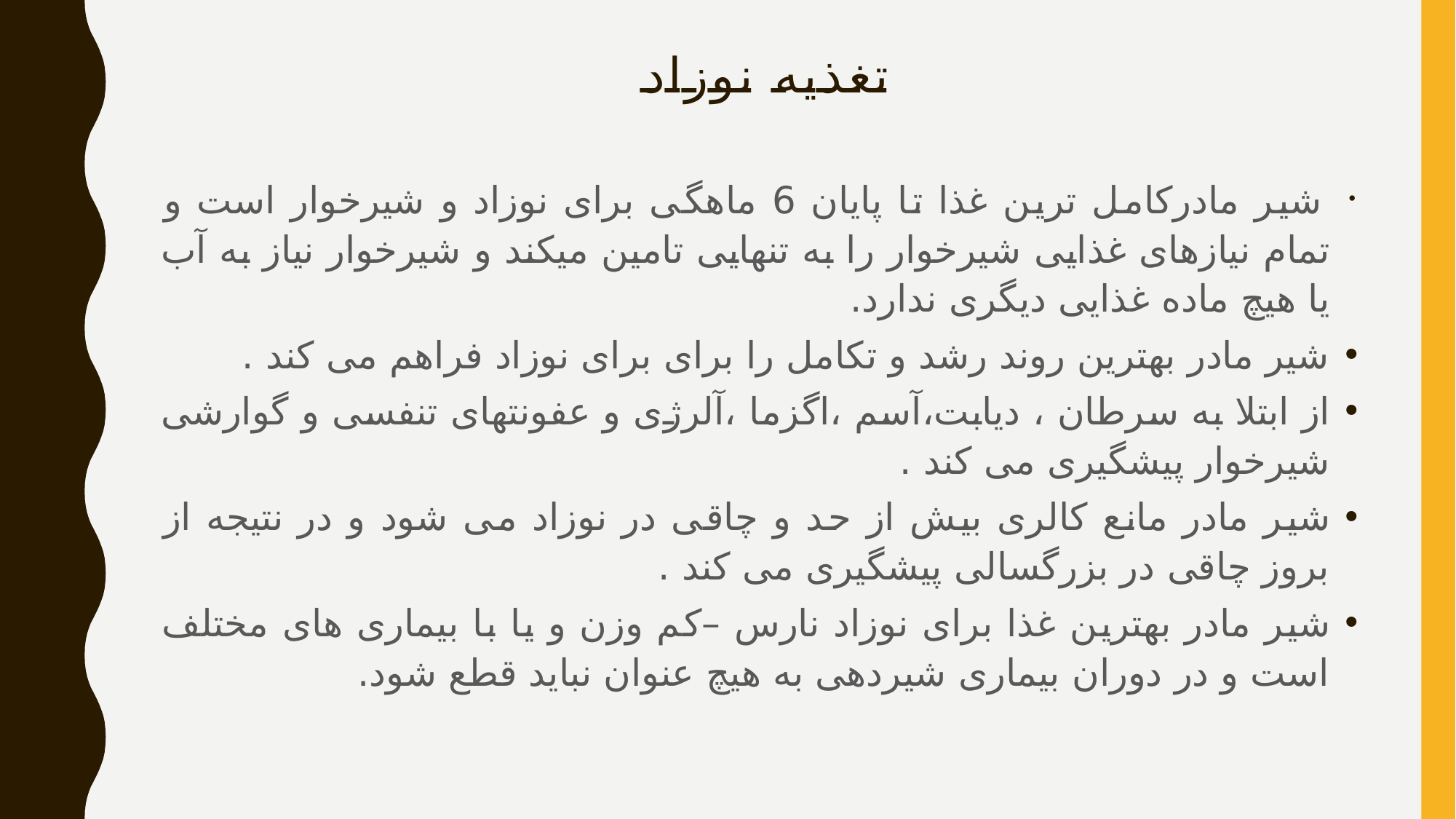

# تغذیه نوزاد
 شیر مادرکامل ترین غذا تا پایان 6 ماهگی برای نوزاد و شیرخوار است و تمام نیازهای غذایی شیرخوار را به تنهایی تامین میکند و شیرخوار نیاز به آب یا هیچ ماده غذایی دیگری ندارد.
شیر مادر بهترین روند رشد و تکامل را برای برای نوزاد فراهم می کند .
از ابتلا به سرطان ، دیابت،آسم ،اگزما ،آلرژی و عفونتهای تنفسی و گوارشی شیرخوار پیشگیری می کند .
شیر مادر مانع کالری بیش از حد و چاقی در نوزاد می شود و در نتیجه از بروز چاقی در بزرگسالی پیشگیری می کند .
شیر مادر بهترین غذا برای نوزاد نارس –کم وزن و یا با بیماری های مختلف است و در دوران بیماری شیردهی به هیچ عنوان نباید قطع شود.